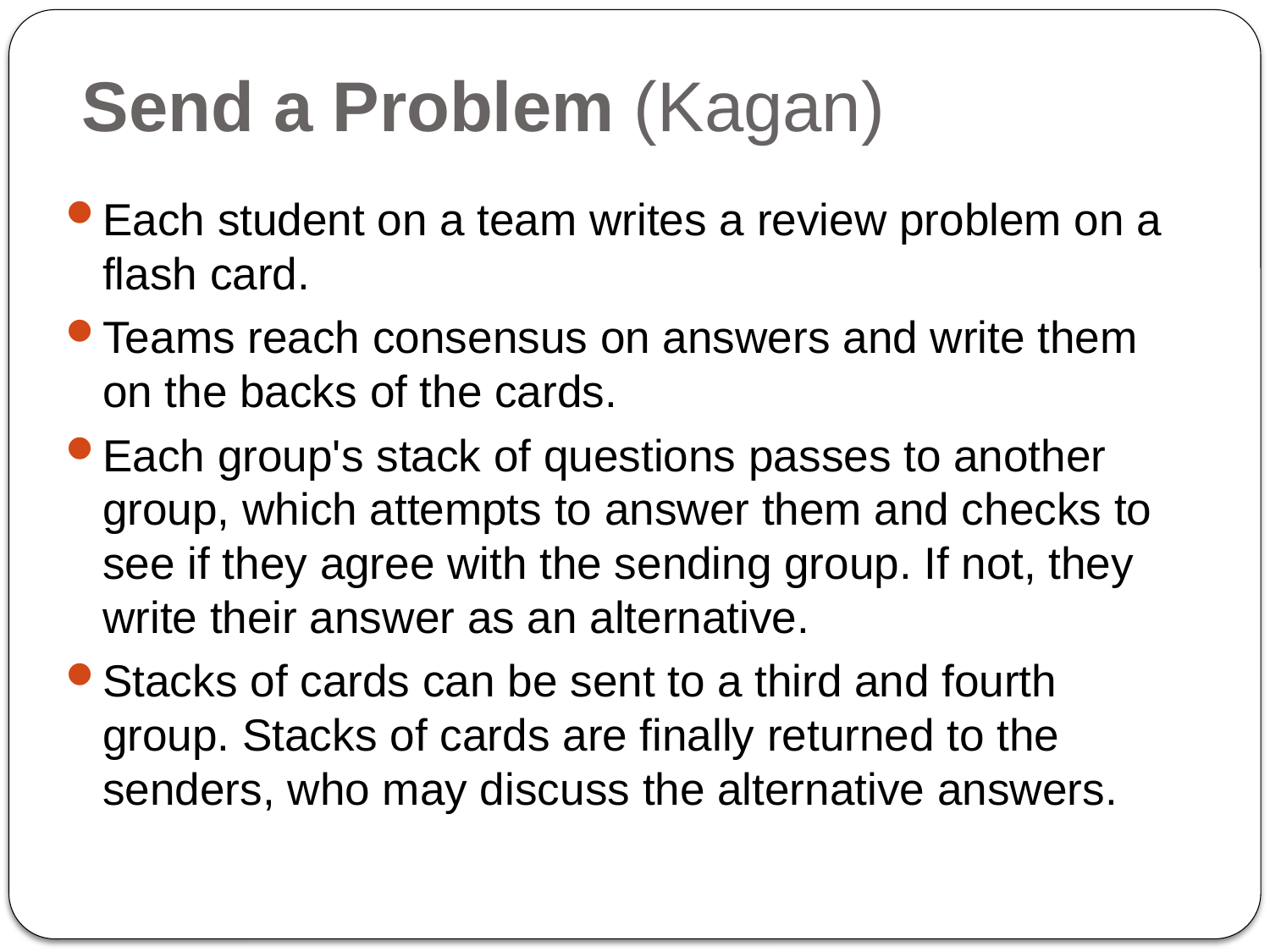

# Send a Problem (Kagan)
Each student on a team writes a review problem on a flash card.
Teams reach consensus on answers and write them on the backs of the cards.
Each group's stack of questions passes to another group, which attempts to answer them and checks to see if they agree with the sending group. If not, they write their answer as an alternative.
Stacks of cards can be sent to a third and fourth group. Stacks of cards are finally returned to the senders, who may discuss the alternative answers.